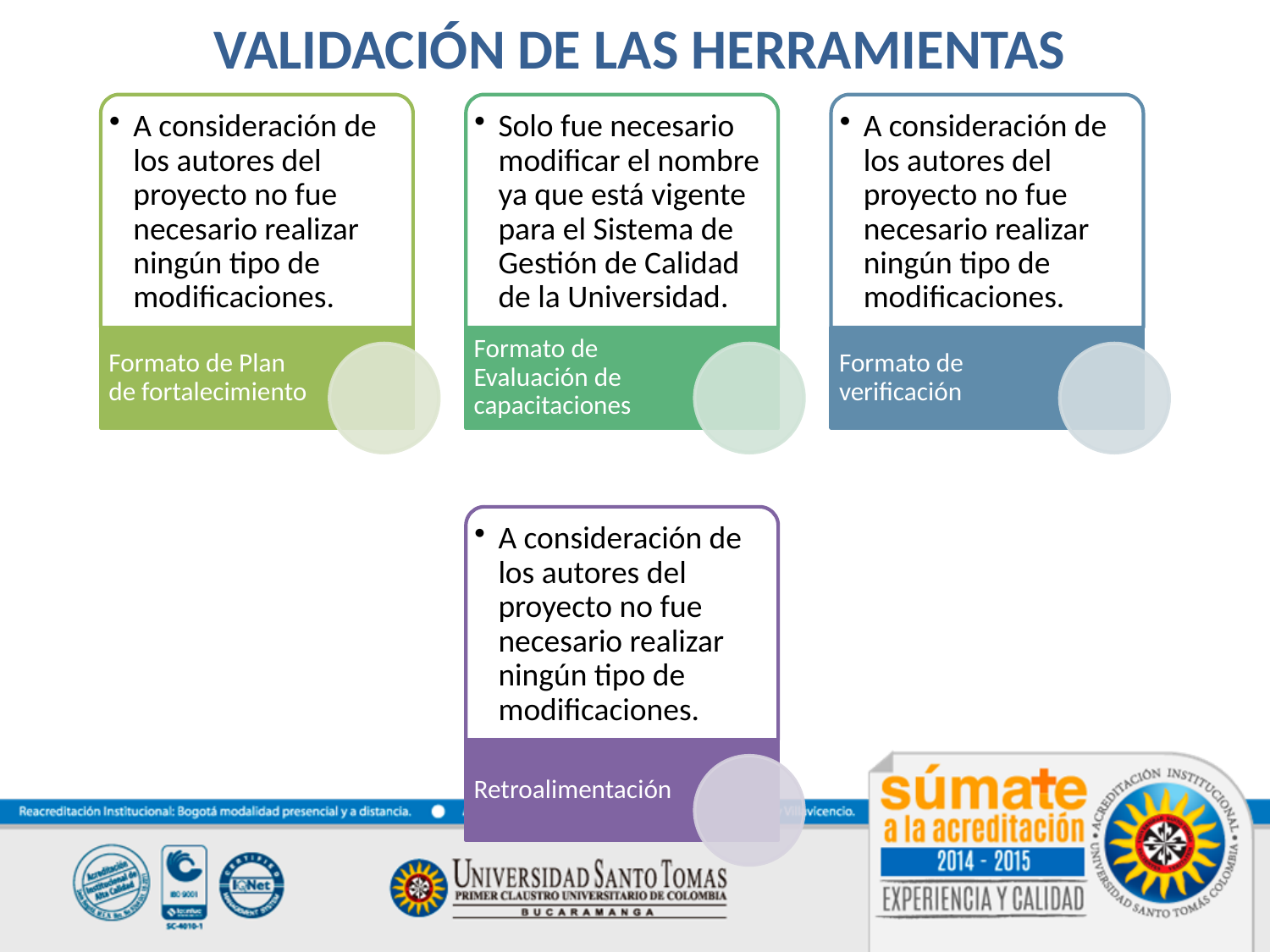

VALIDACIÓN DE LAS HERRAMIENTAS
A consideración de los autores del proyecto no fue necesario realizar ningún tipo de modificaciones.
Formato de Plan de fortalecimiento
Solo fue necesario modificar el nombre ya que está vigente para el Sistema de Gestión de Calidad de la Universidad.
Formato de Evaluación de capacitaciones
A consideración de los autores del proyecto no fue necesario realizar ningún tipo de modificaciones.
Formato de verificación
A consideración de los autores del proyecto no fue necesario realizar ningún tipo de modificaciones.
Retroalimentación